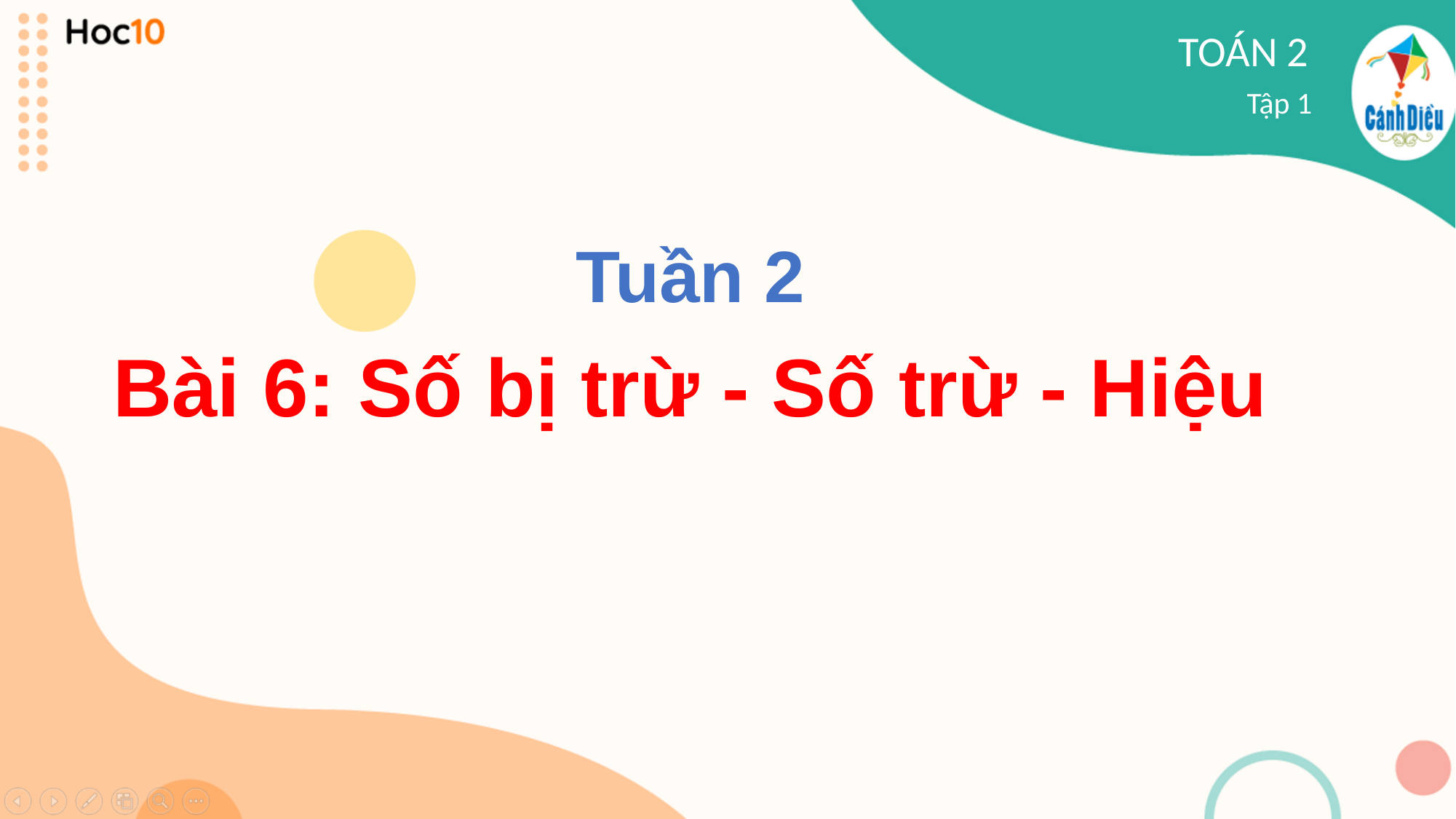

TOÁN 2
Tập 1
Tuần 2
Bài 6: Số bị trừ - Số trừ - Hiệu